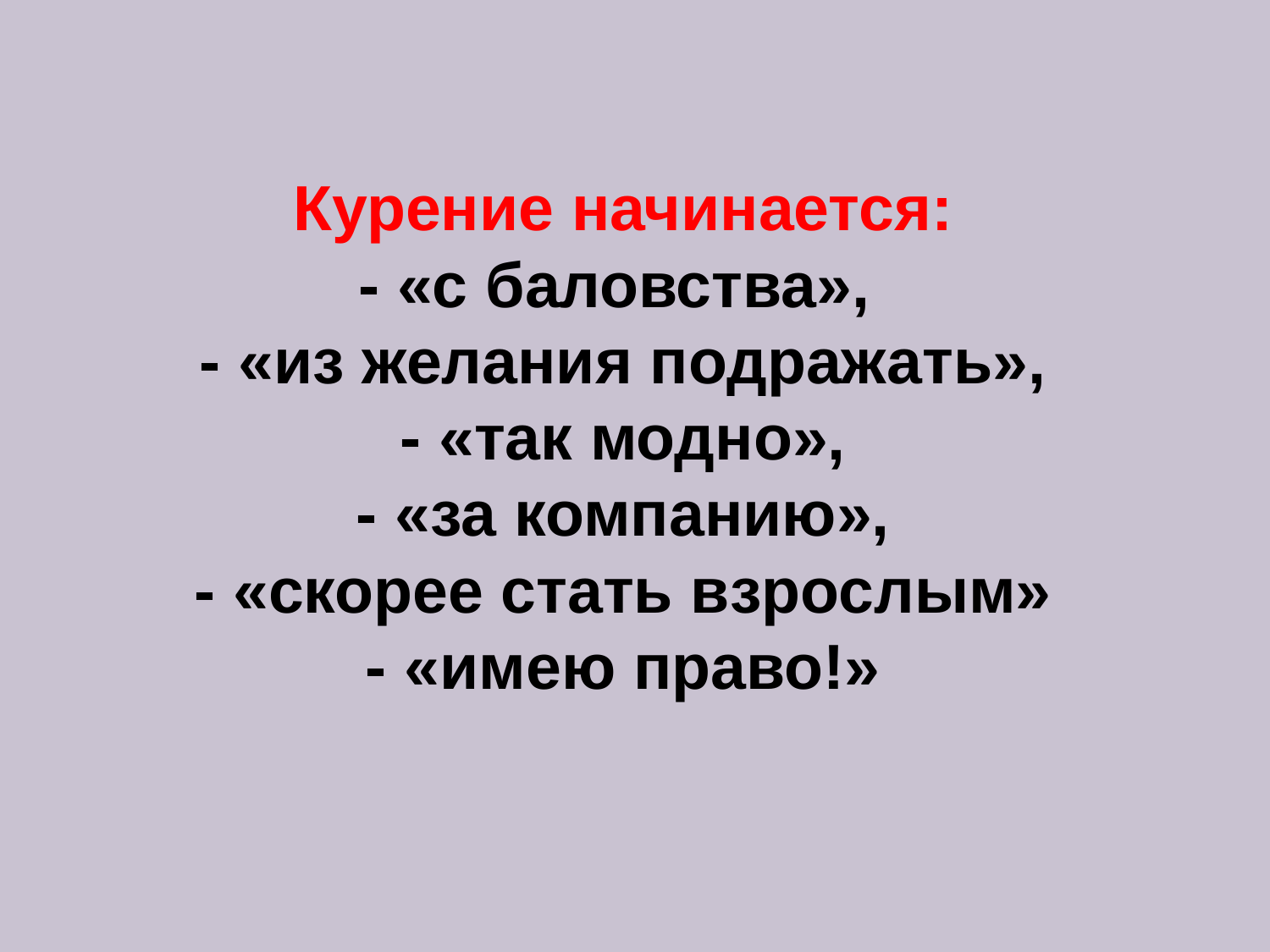

# Курение начинается: - «с баловства», - «из желания подражать», - «так модно», - «за компанию», - «скорее стать взрослым» - «имею право!»